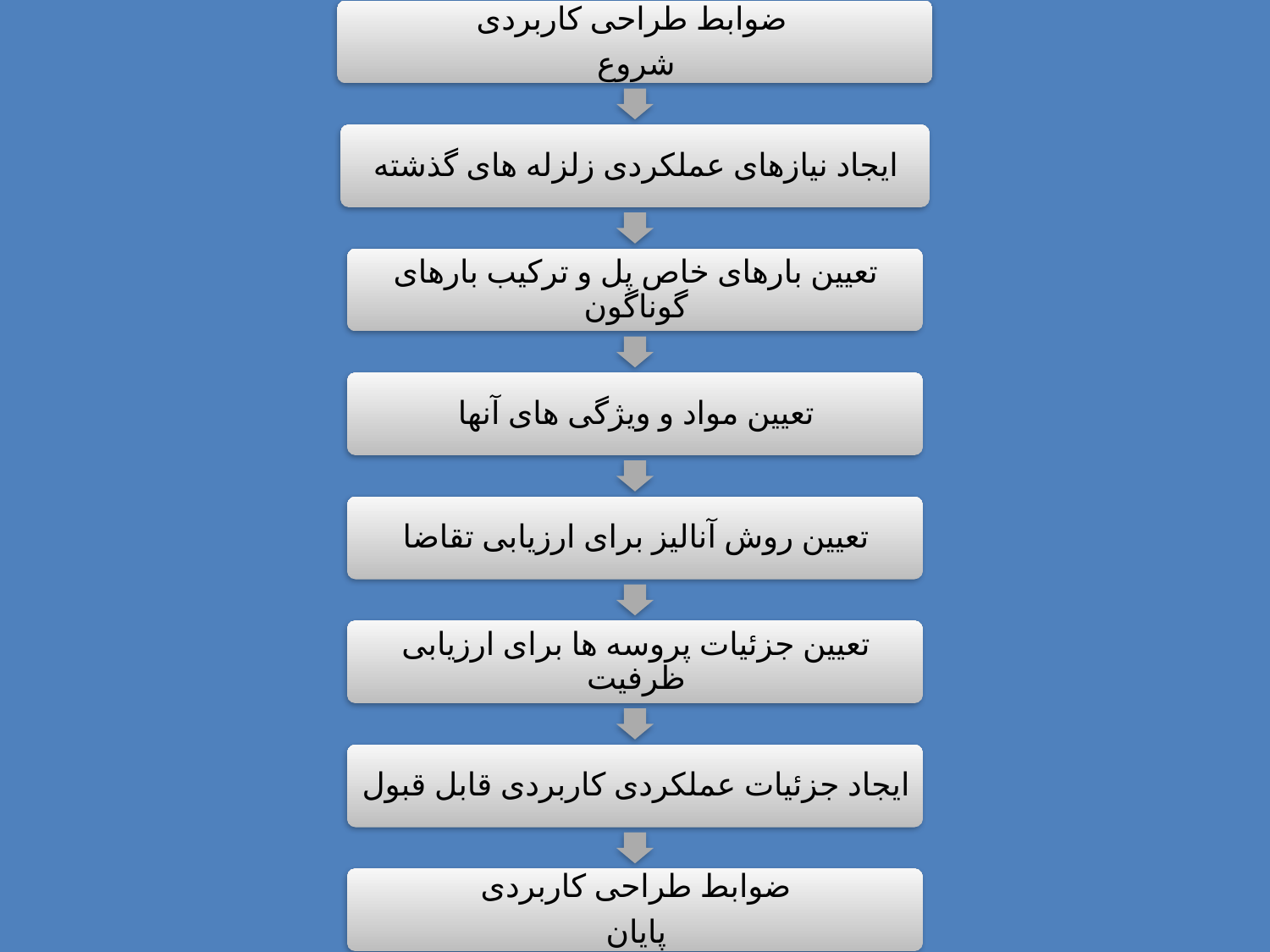

ضوابط طراحی کاربردی
شروع

ایجاد نیازهای عملکردی زلزله های گذشته

تعیین بارهای خاص پل و ترکیب بارهای گوناگون

تعیین مواد و ویژگی های آنها

تعیین روش آنالیز برای ارزیابی تقاضا

تعیین جزئیات پروسه ها برای ارزیابی ظرفیت

ایجاد جزئیات عملکردی کاربردی قابل قبول

ضوابط طراحی کاربردی
پایان